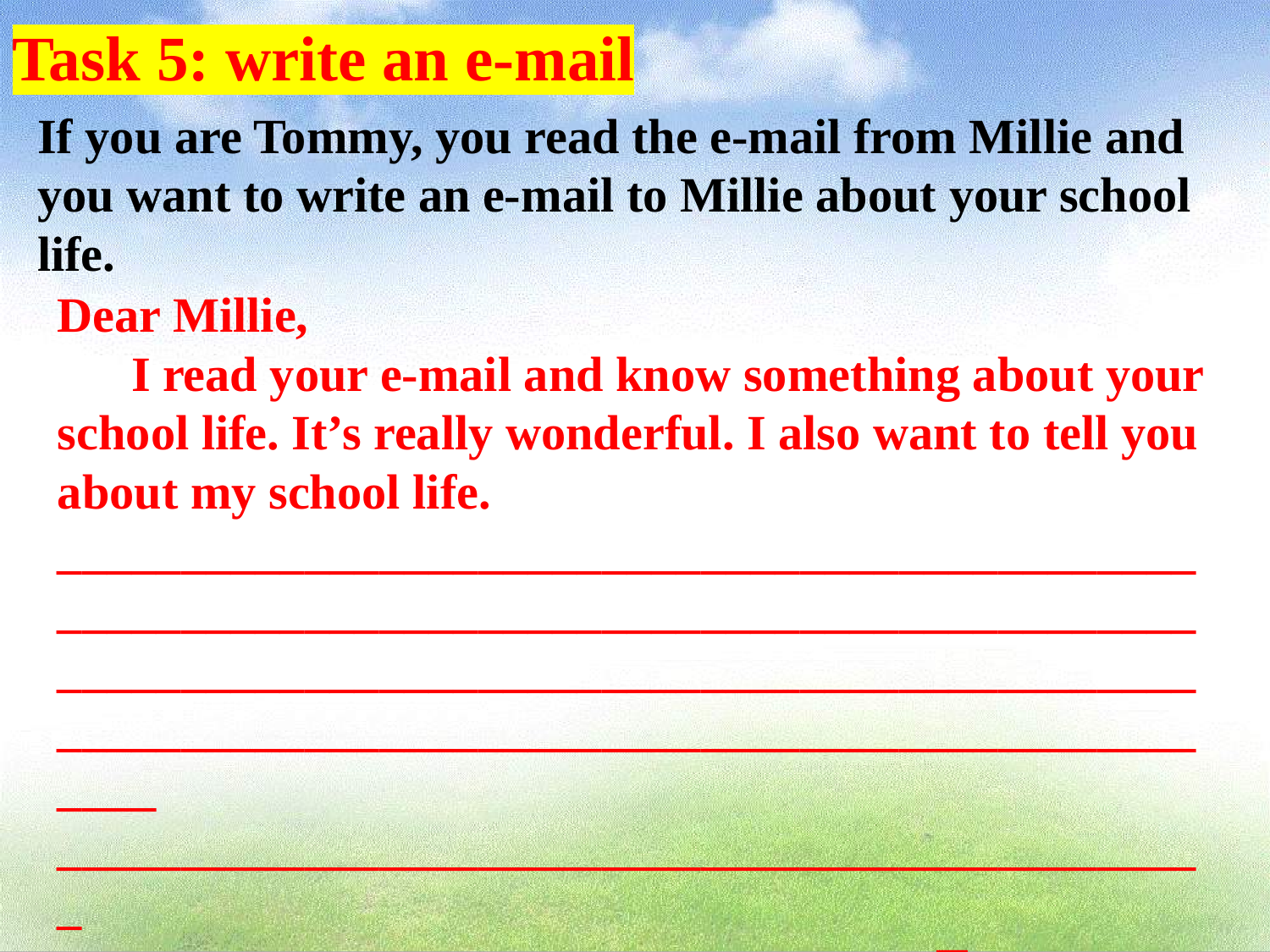

Task 5: write an e-mail
If you are Tommy, you read the e-mail from Millie and you want to write an e-mail to Millie about your school life.
Dear Millie,
      I read your e-mail and know something about your school life. It’s really wonderful. I also want to tell you about my school life.
____________________________________________________________________________________________________________________________________________________________________________________________
_______________________________________________
Tommy